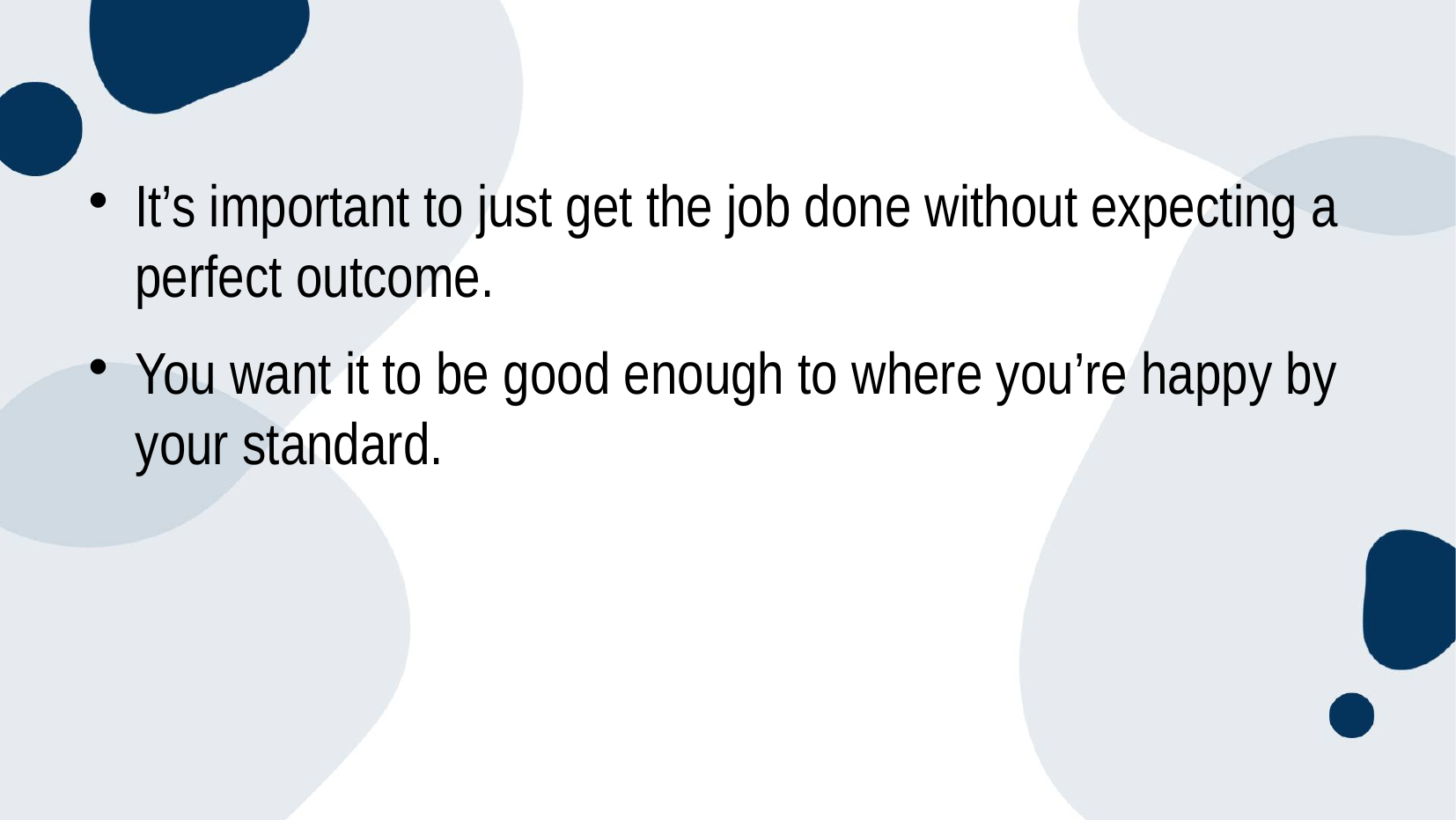

#
It’s important to just get the job done without expecting a perfect outcome.
You want it to be good enough to where you’re happy by your standard.